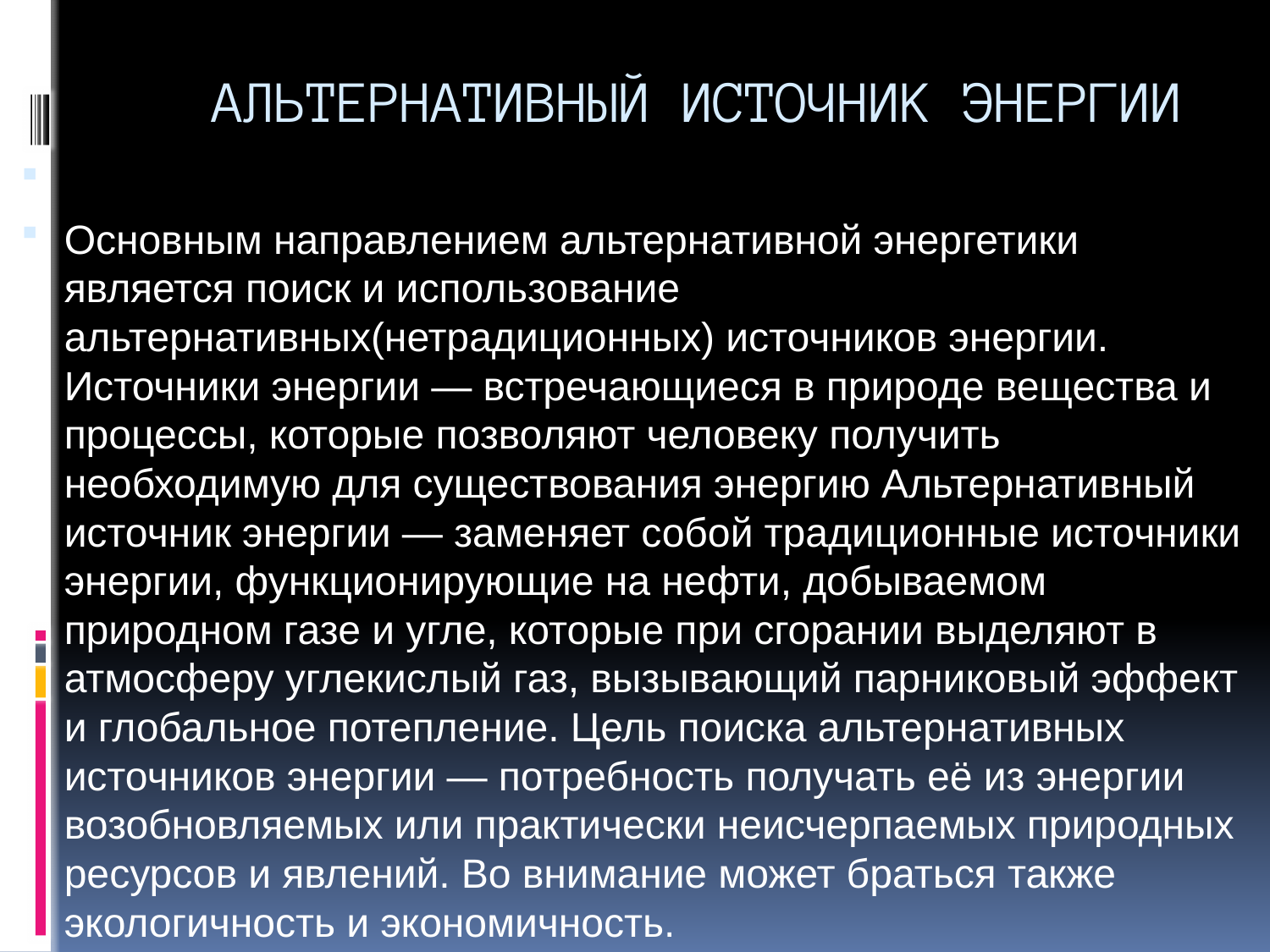

# АЛЬТЕРНАТИВНЫЙ ИСТОЧНИК ЭНЕРГИИ

Основным направлением альтернативной энергетики является поиск и использование альтернативных(нетрадиционных) источников энергии. Источники энергии — встречающиеся в природе вещества и процессы, которые позволяют человеку получить необходимую для существования энергию Альтернативный источник энергии — заменяет собой традиционные источники энергии, функционирующие на нефти, добываемом природном газе и угле, которые при сгорании выделяют в атмосферу углекислый газ, вызывающий парниковый эффект и глобальное потепление. Цель поиска альтернативных источников энергии — потребность получать её из энергии возобновляемых или практически неисчерпаемых природных ресурсов и явлений. Во внимание может браться также экологичность и экономичность.